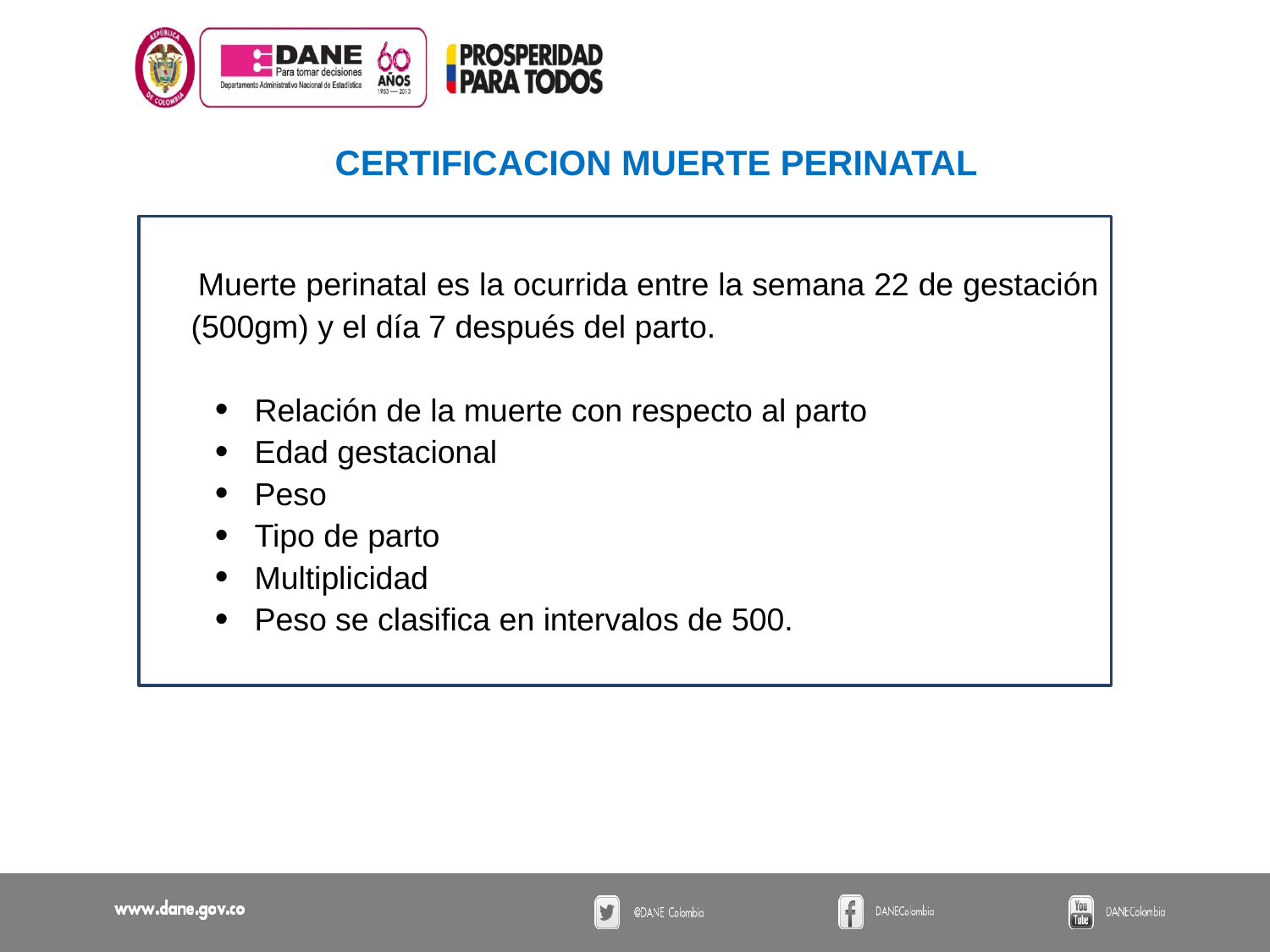

CERTIFICACION MUERTE PERINATAL

     Muerte perinatal es la ocurrida entre la semana 22 de gestación (500gm) y el día 7 después del parto.

Relación de la muerte con respecto al parto
Edad gestacional
Peso
Tipo de parto
Multiplicidad
Peso se clasifica en intervalos de 500.